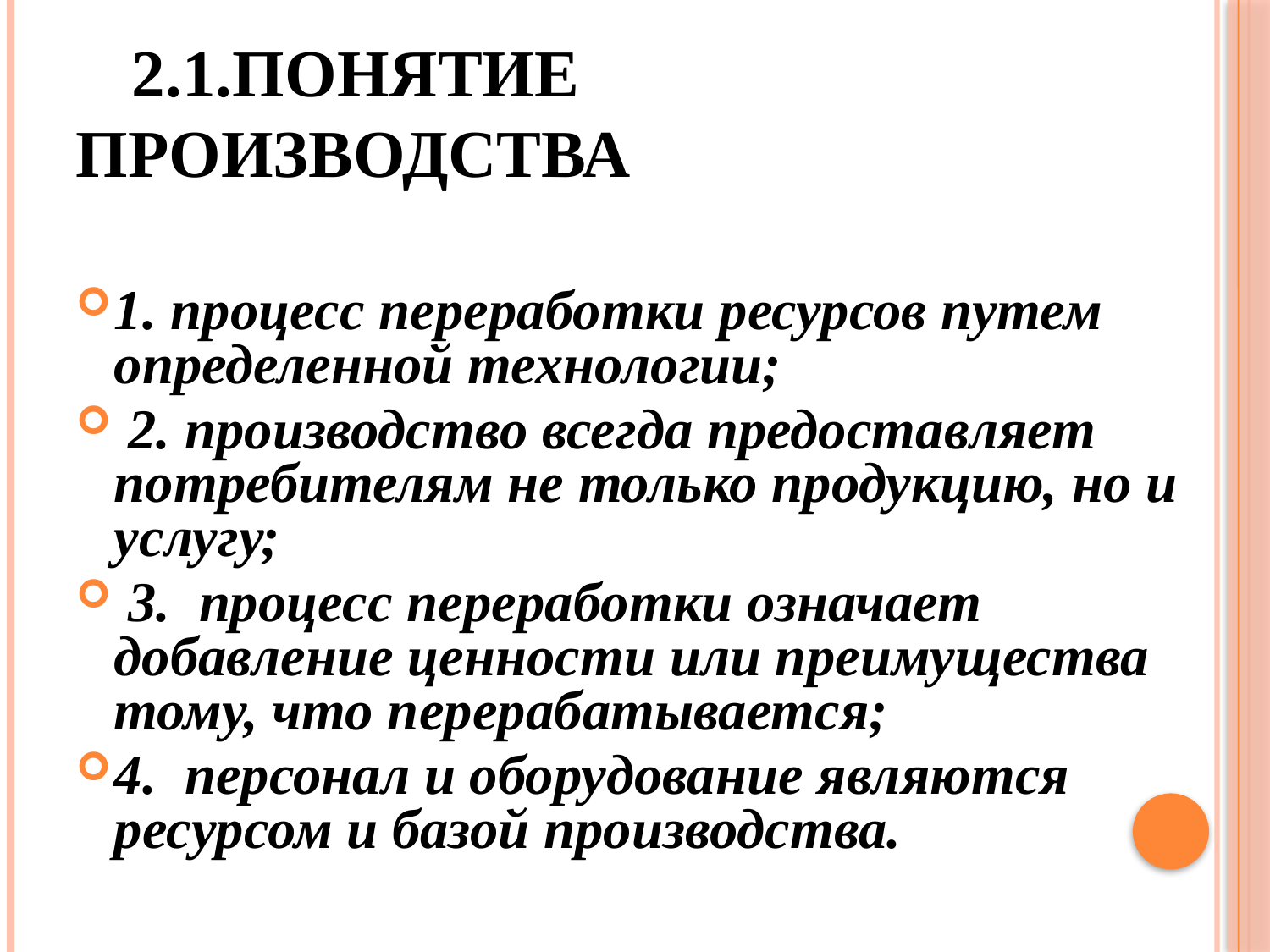

# 2.1.Понятие производства

1. процесс переработки ресурсов путем определенной технологии;
 2. производство всегда предоставляет потребителям не только продукцию, но и услугу;
 3.  процесс переработки означает добавление ценности или преимущества  тому, что перерабатывается;
4.  персонал и оборудование являются ресурсом и базой производства.